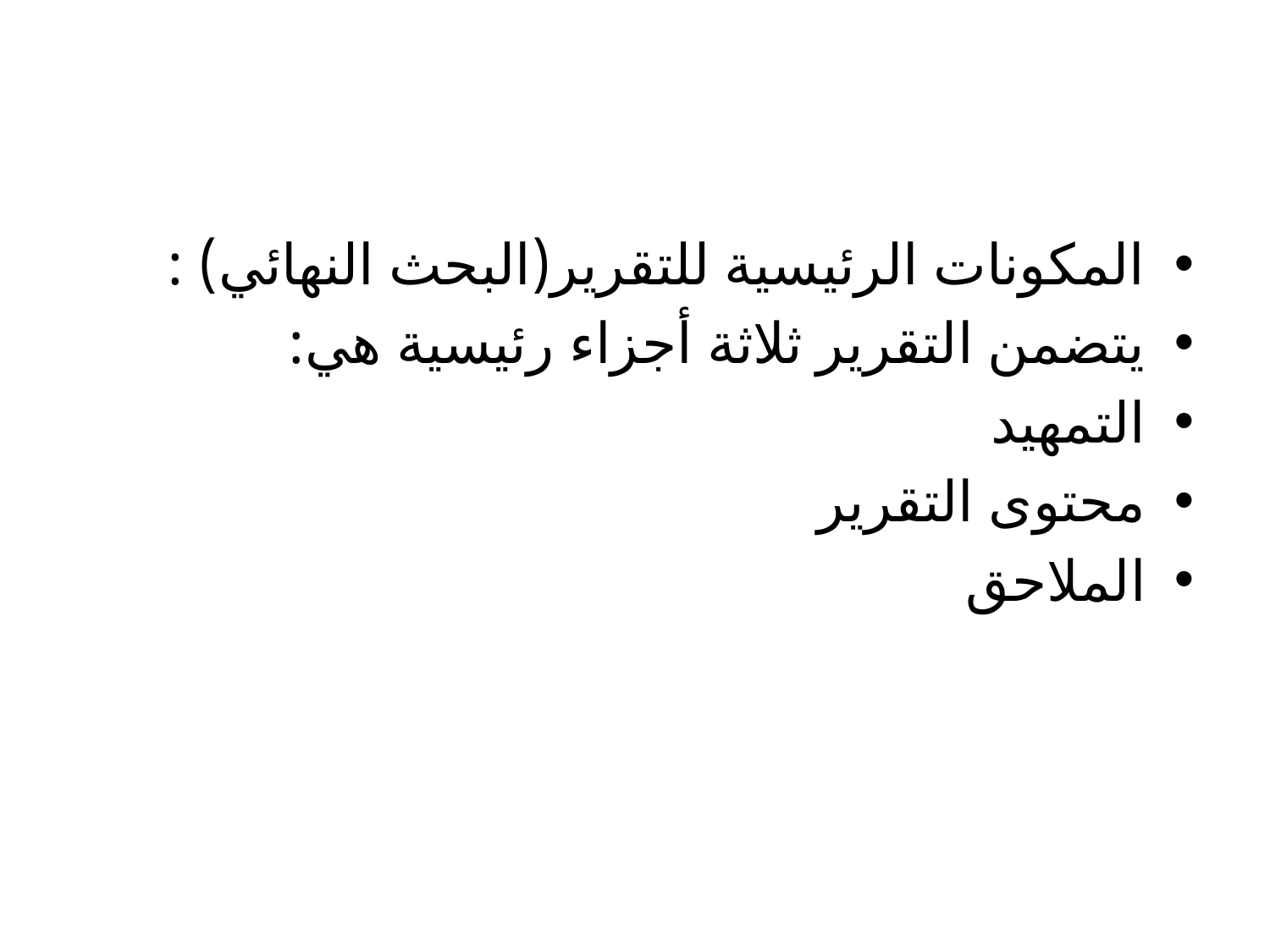

#
المكونات الرئيسية للتقرير(البحث النهائي) :
يتضمن التقرير ثلاثة أجزاء رئيسية هي:
التمهيد
محتوى التقرير
الملاحق